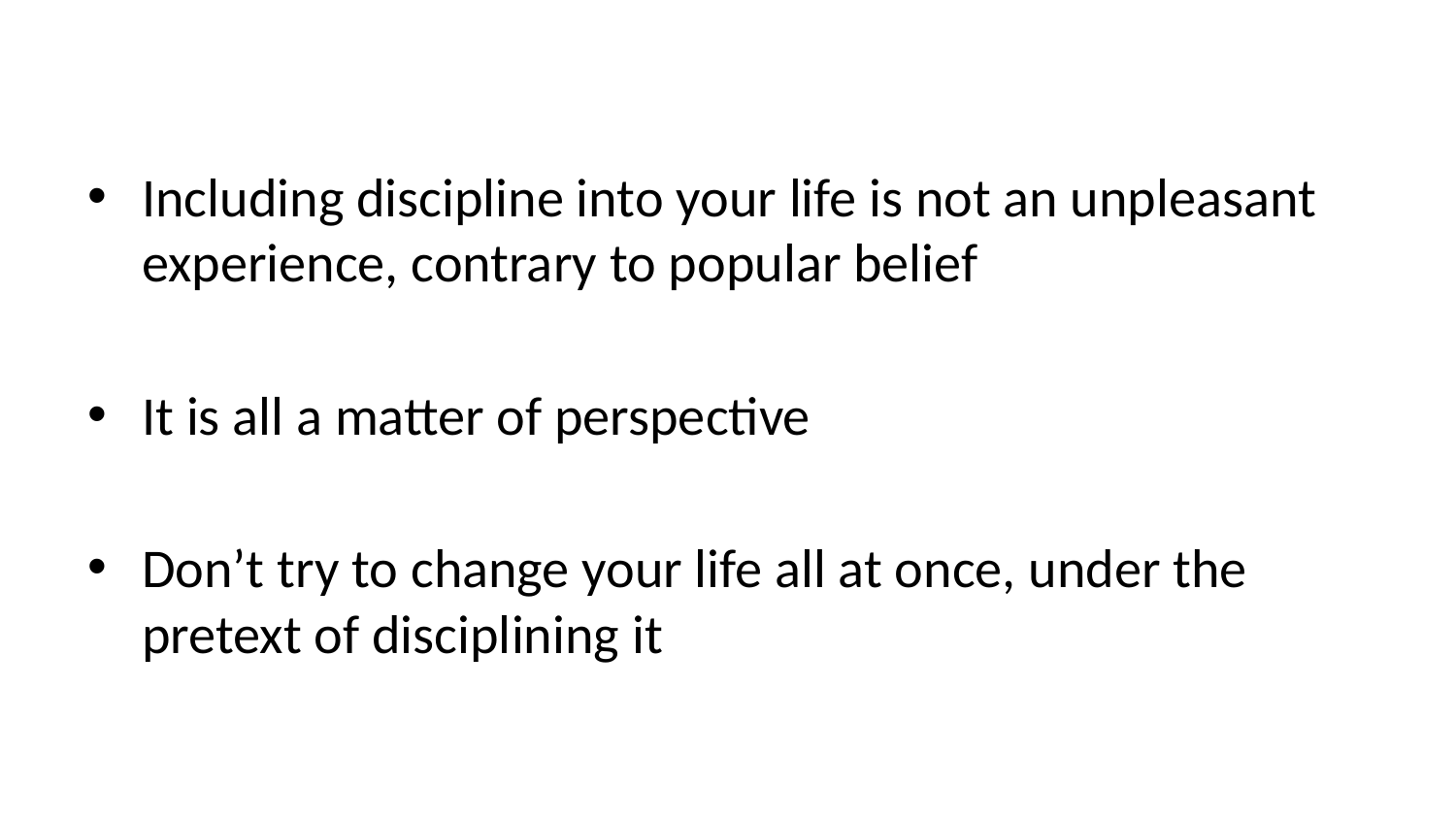

Including discipline into your life is not an unpleasant experience, contrary to popular belief

It is all a matter of perspective

Don’t try to change your life all at once, under the pretext of disciplining it